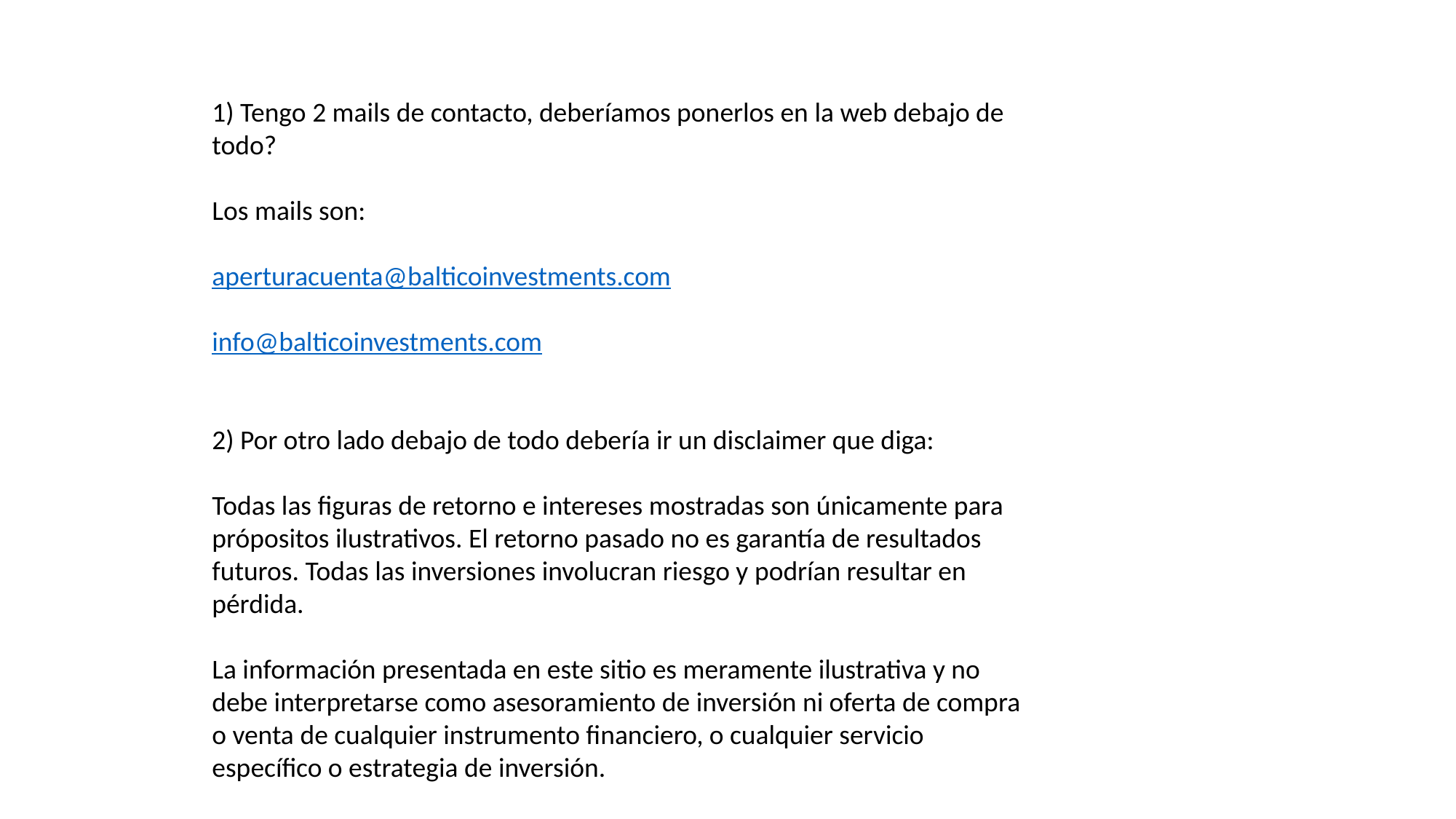

1) Tengo 2 mails de contacto, deberíamos ponerlos en la web debajo de todo?

Los mails son:

aperturacuenta@balticoinvestments.com

info@balticoinvestments.com

2) Por otro lado debajo de todo debería ir un disclaimer que diga:

Todas las figuras de retorno e intereses mostradas son únicamente para própositos ilustrativos. El retorno pasado no es garantía de resultados futuros. Todas las inversiones involucran riesgo y podrían resultar en pérdida.

La información presentada en este sitio es meramente ilustrativa y no debe interpretarse como asesoramiento de inversión ni oferta de compra o venta de cualquier instrumento financiero, o cualquier servicio específico o estrategia de inversión.